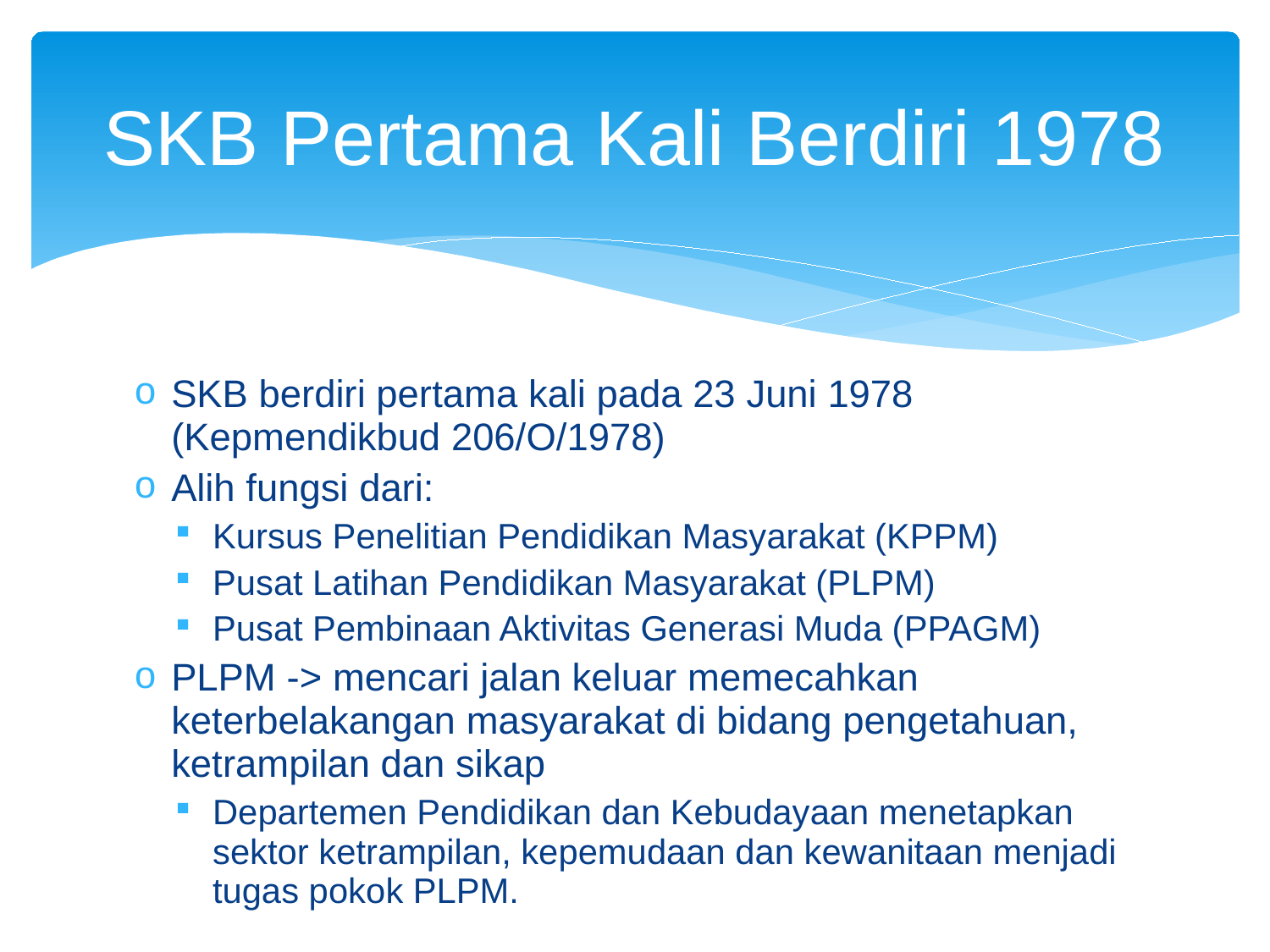

# SKB Pertama Kali Berdiri 1978
SKB berdiri pertama kali pada 23 Juni 1978 (Kepmendikbud 206/O/1978)
Alih fungsi dari:
Kursus Penelitian Pendidikan Masyarakat (KPPM)
Pusat Latihan Pendidikan Masyarakat (PLPM)
Pusat Pembinaan Aktivitas Generasi Muda (PPAGM)
PLPM -> mencari jalan keluar memecahkan keterbelakangan masyarakat di bidang pengetahuan, ketrampilan dan sikap
Departemen Pendidikan dan Kebudayaan menetapkan sektor ketrampilan, kepemudaan dan kewanitaan menjadi tugas pokok PLPM.